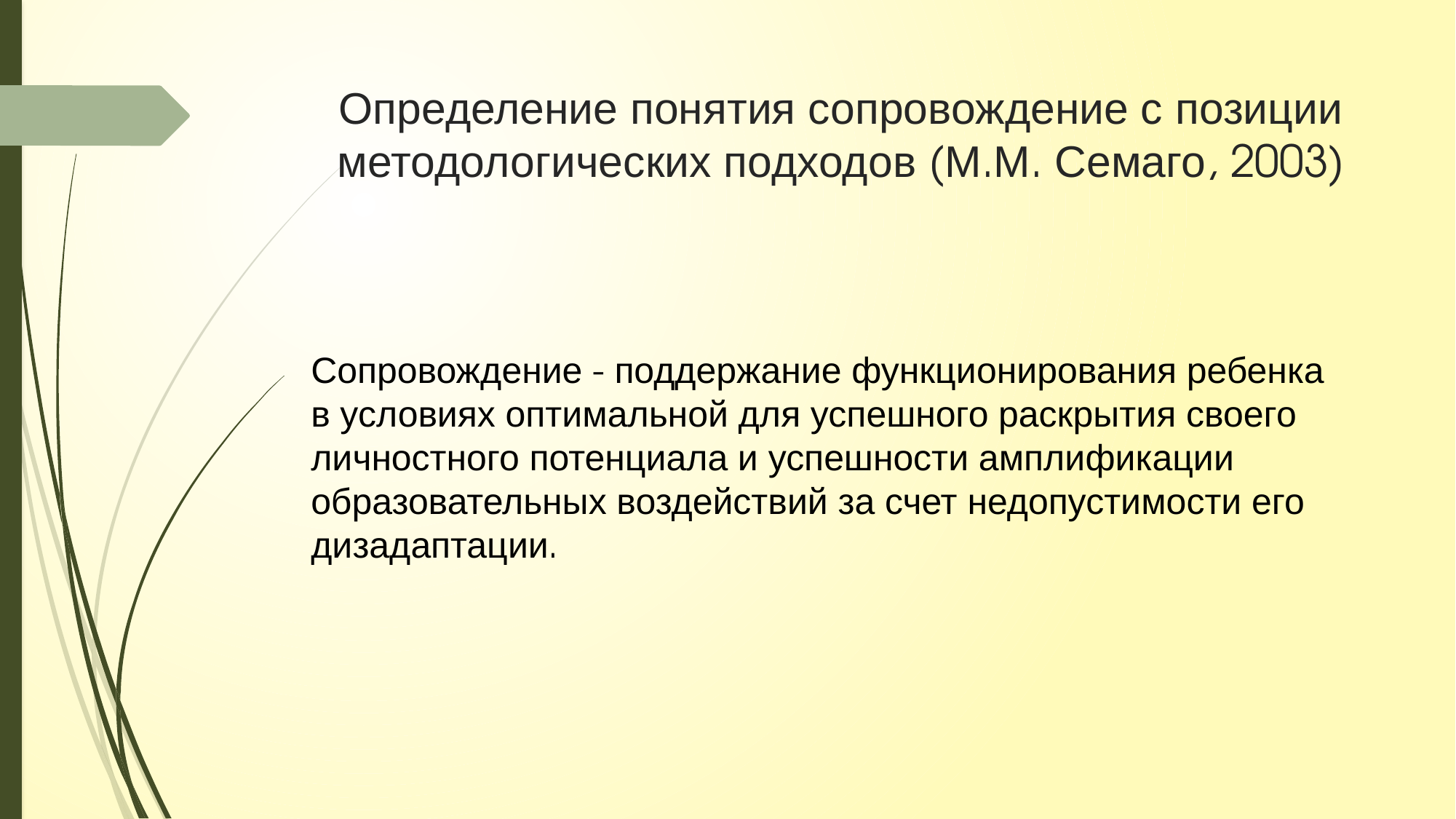

# Определение понятия сопровождение с позиции методологических подходов (М.М. Семаго, 2003)
Сопровождение - поддержание функционирования ребенка в условиях оптимальной для успешного раскрытия своего личностного потенциала и успешности амплификации образовательных воздействий за счет недопустимости его дизадаптации.